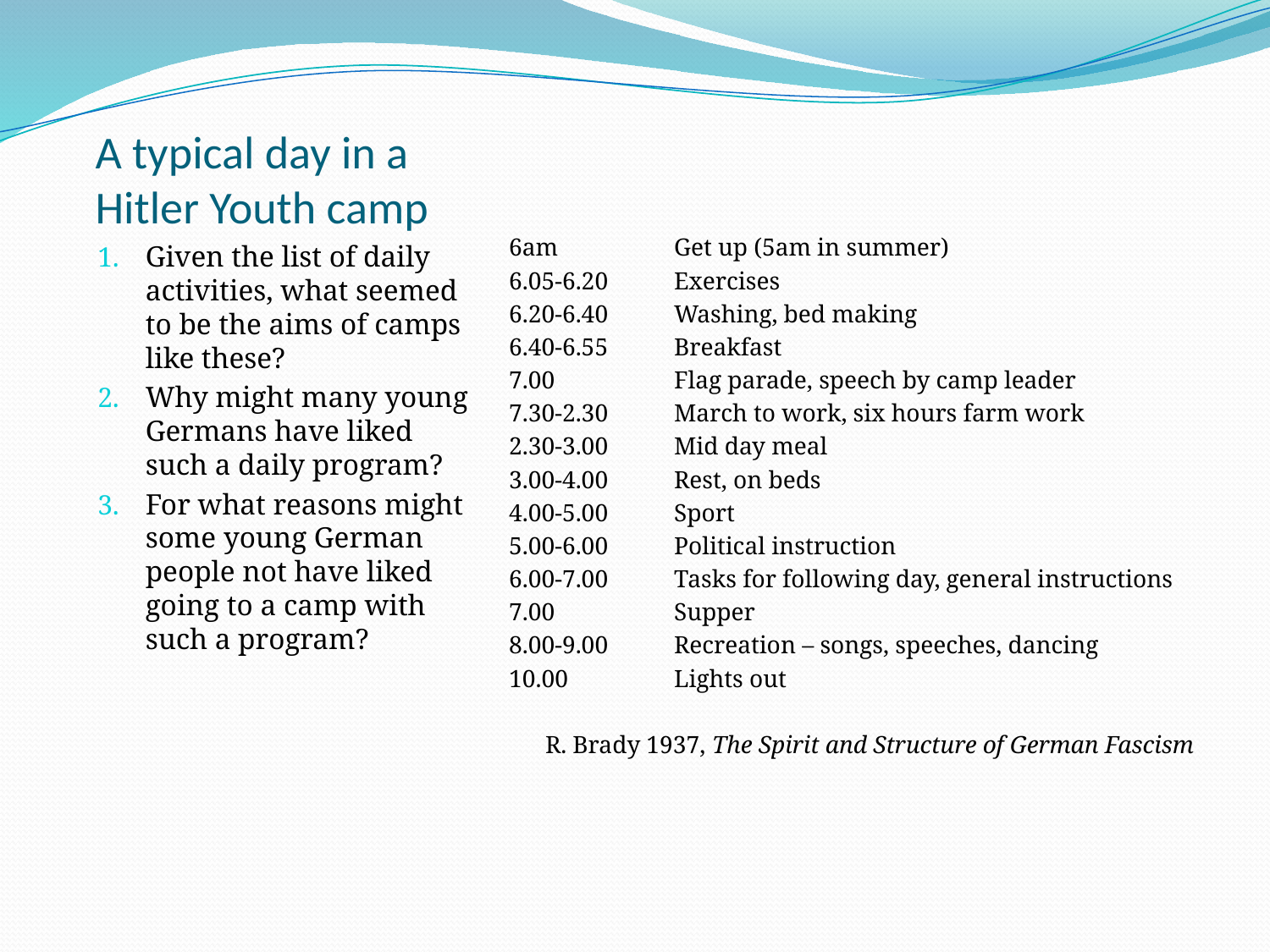

# A typical day in a Hitler Youth camp
Given the list of daily activities, what seemed to be the aims of camps like these?
Why might many young Germans have liked such a daily program?
For what reasons might some young German people not have liked going to a camp with such a program?
6am	Get up (5am in summer)
6.05-6.20	Exercises
6.20-6.40	Washing, bed making
6.40-6.55	Breakfast
7.00	Flag parade, speech by camp leader
7.30-2.30	March to work, six hours farm work
2.30-3.00	Mid day meal
3.00-4.00	Rest, on beds
4.00-5.00	Sport
5.00-6.00	Political instruction
6.00-7.00	Tasks for following day, general instructions
7.00	Supper
8.00-9.00	Recreation – songs, speeches, dancing
10.00	Lights out

R. Brady 1937, The Spirit and Structure of German Fascism